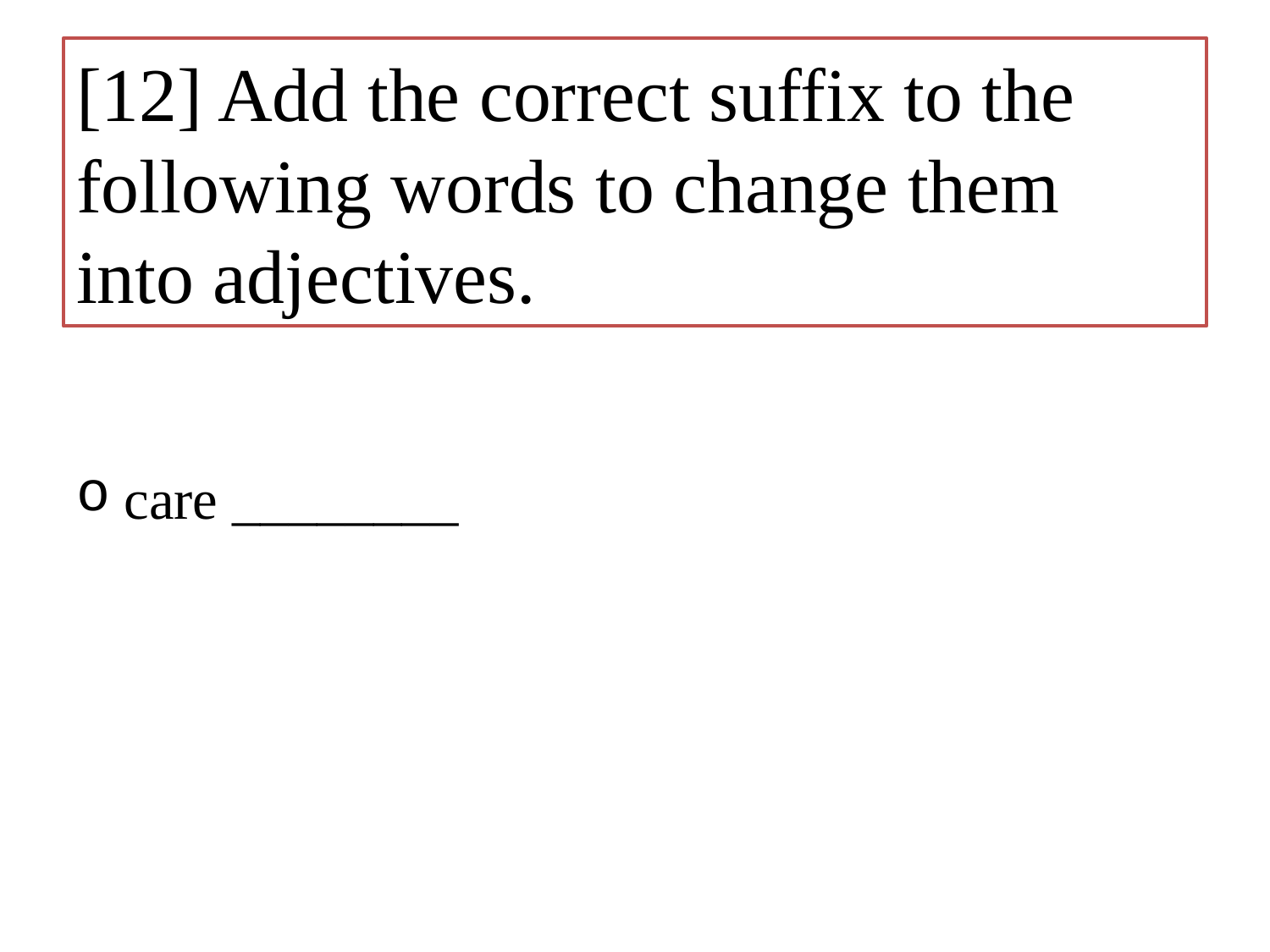

# [12] Add the correct suffix to the following words to change them into adjectives.
care ________